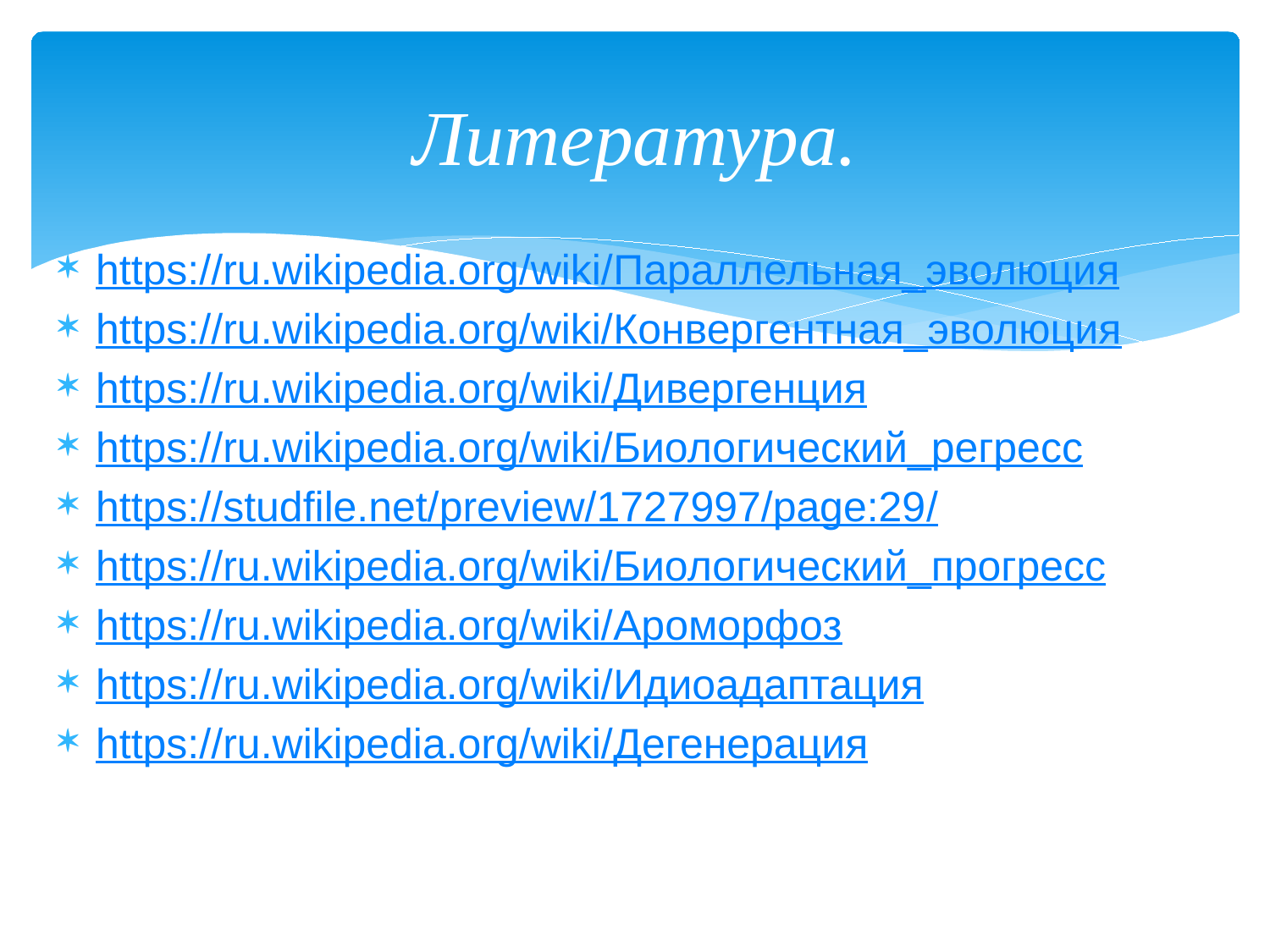

# Литература.
https://ru.wikipedia.org/wiki/Параллельная_эволюция
https://ru.wikipedia.org/wiki/Конвергентная_эволюция
https://ru.wikipedia.org/wiki/Дивергенция
https://ru.wikipedia.org/wiki/Биологический_регресс
https://studfile.net/preview/1727997/page:29/
https://ru.wikipedia.org/wiki/Биологический_прогресс
https://ru.wikipedia.org/wiki/Ароморфоз
https://ru.wikipedia.org/wiki/Идиоадаптация
https://ru.wikipedia.org/wiki/Дегенерация